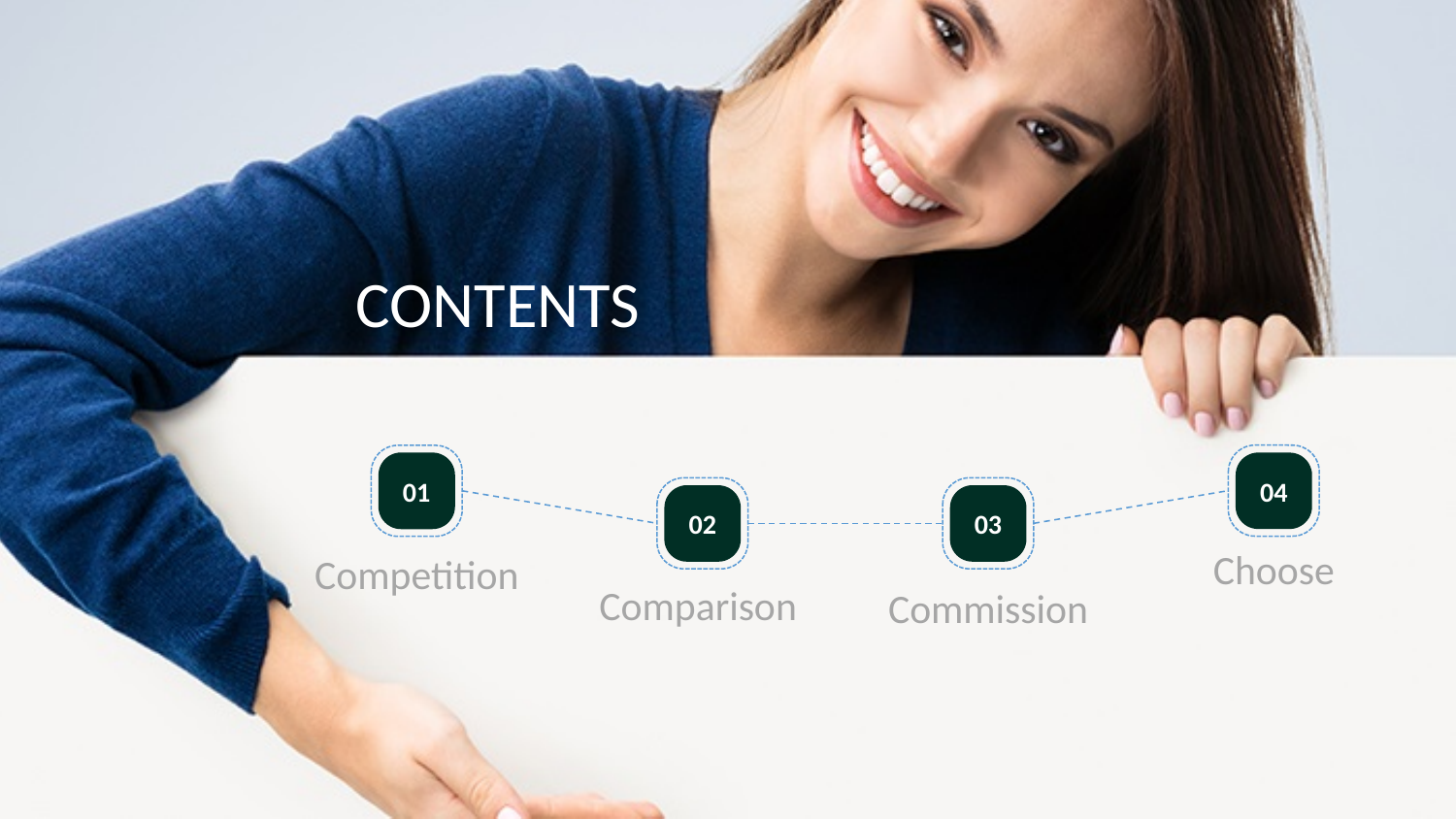

CONTENTS

01
04

02
03
Choose
Competition
Comparison
Commission